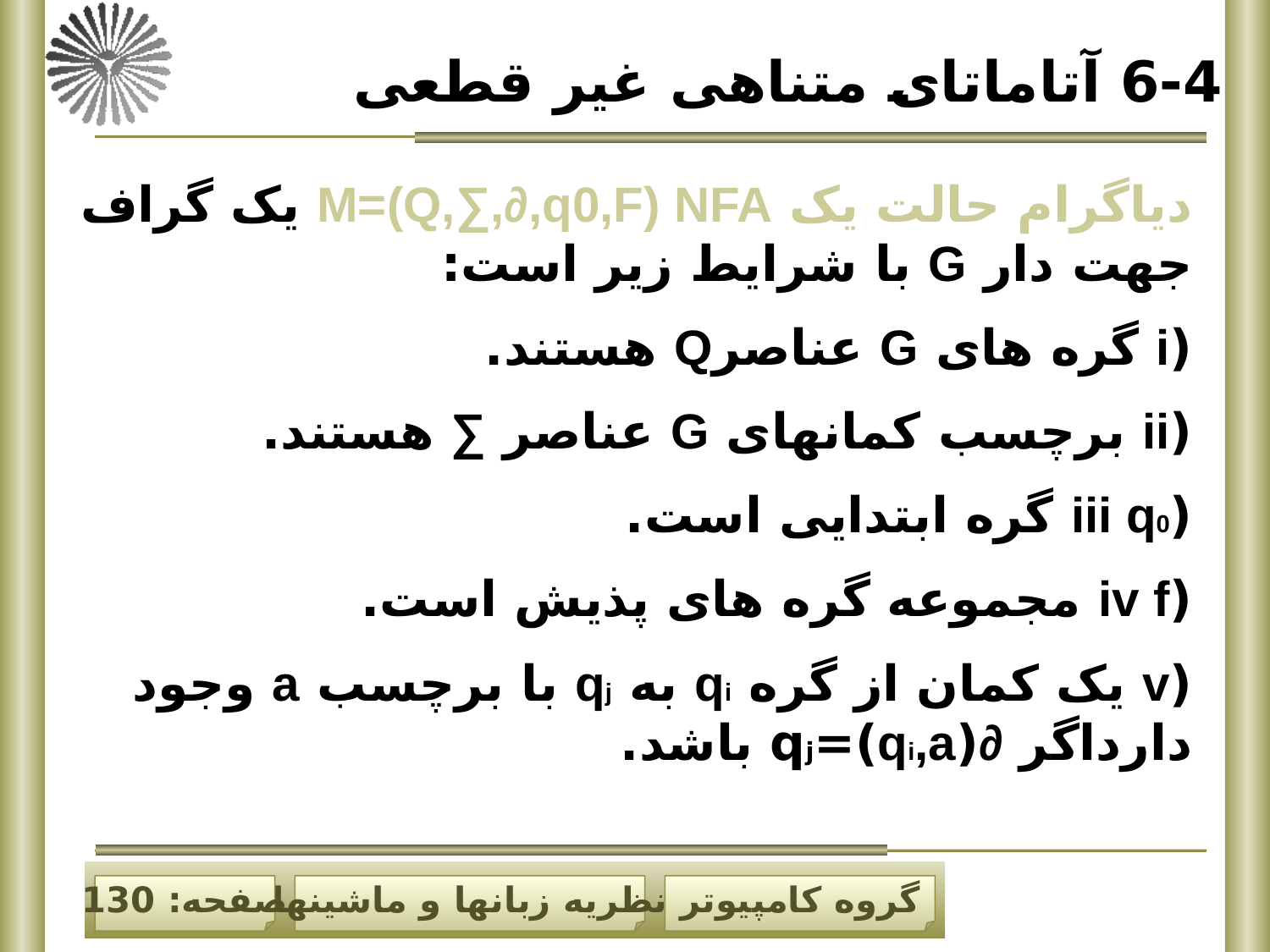

6-4 آتاماتای متناهی غیر قطعی
دیاگرام حالت یک M=(Q,∑,∂,q0,F) NFA یک گراف جهت دار G با شرایط زیر است:
(i گره های G عناصرQ هستند.
(ii برچسب کمانهای G عناصر ∑ هستند.
(iii q0 گره ابتدایی است.
(iv f مجموعه گره های پذیش است.
(v یک کمان از گره qi به qj با برچسب a وجود دارداگر ∂(qi,a)=qj باشد.